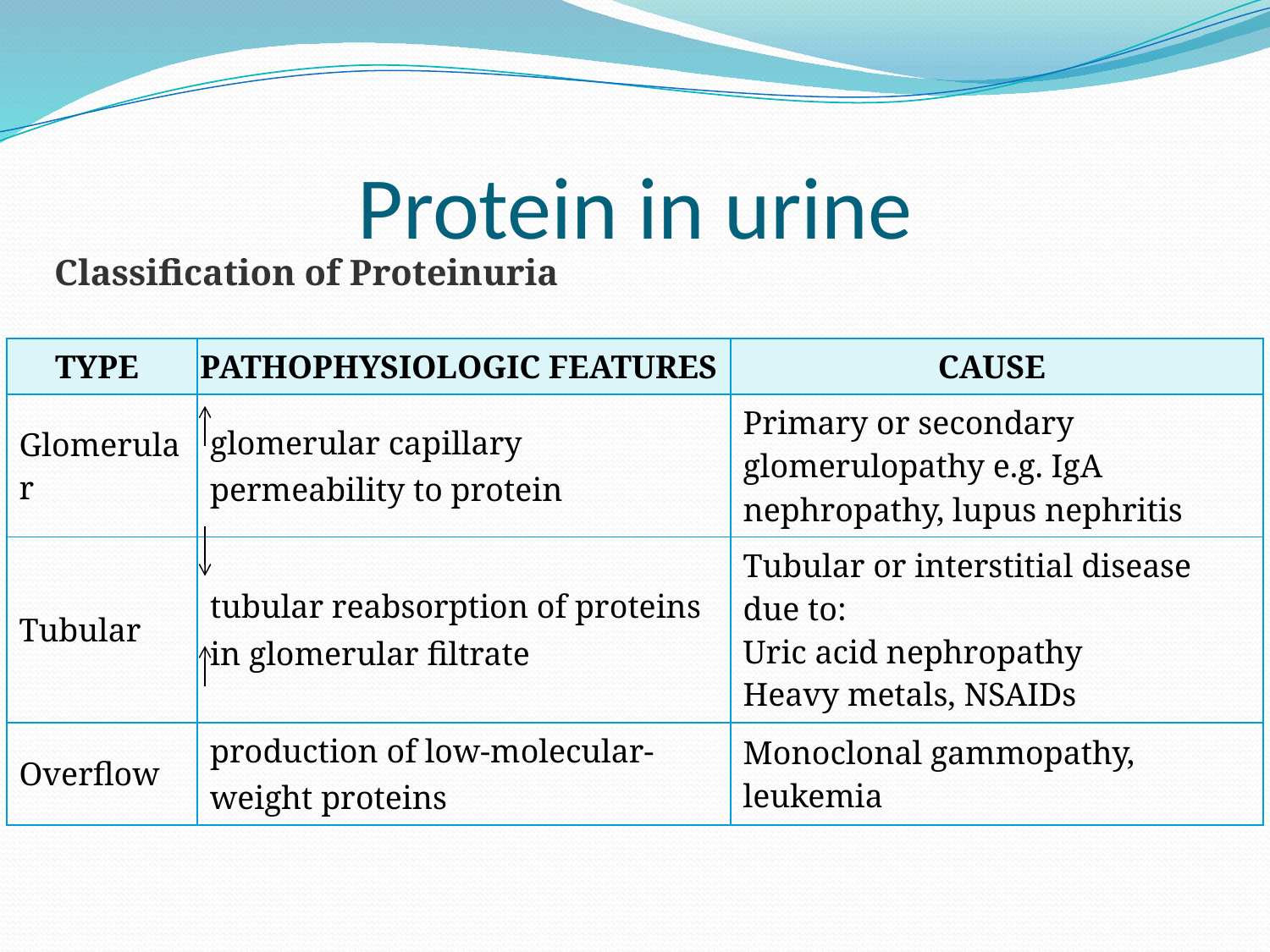

# Protein in urine
Classification of Proteinuria

| TYPE | PATHOPHYSIOLOGIC FEATURES | CAUSE |
| --- | --- | --- |
| Glomerular | glomerular capillary permeability to protein | Primary or secondary glomerulopathy e.g. IgA nephropathy, lupus nephritis |
| Tubular | tubular reabsorption of proteins in glomerular filtrate | Tubular or interstitial disease due to: Uric acid nephropathy Heavy metals, NSAIDs |
| Overflow | production of low-molecular-weight proteins | Monoclonal gammopathy, leukemia |